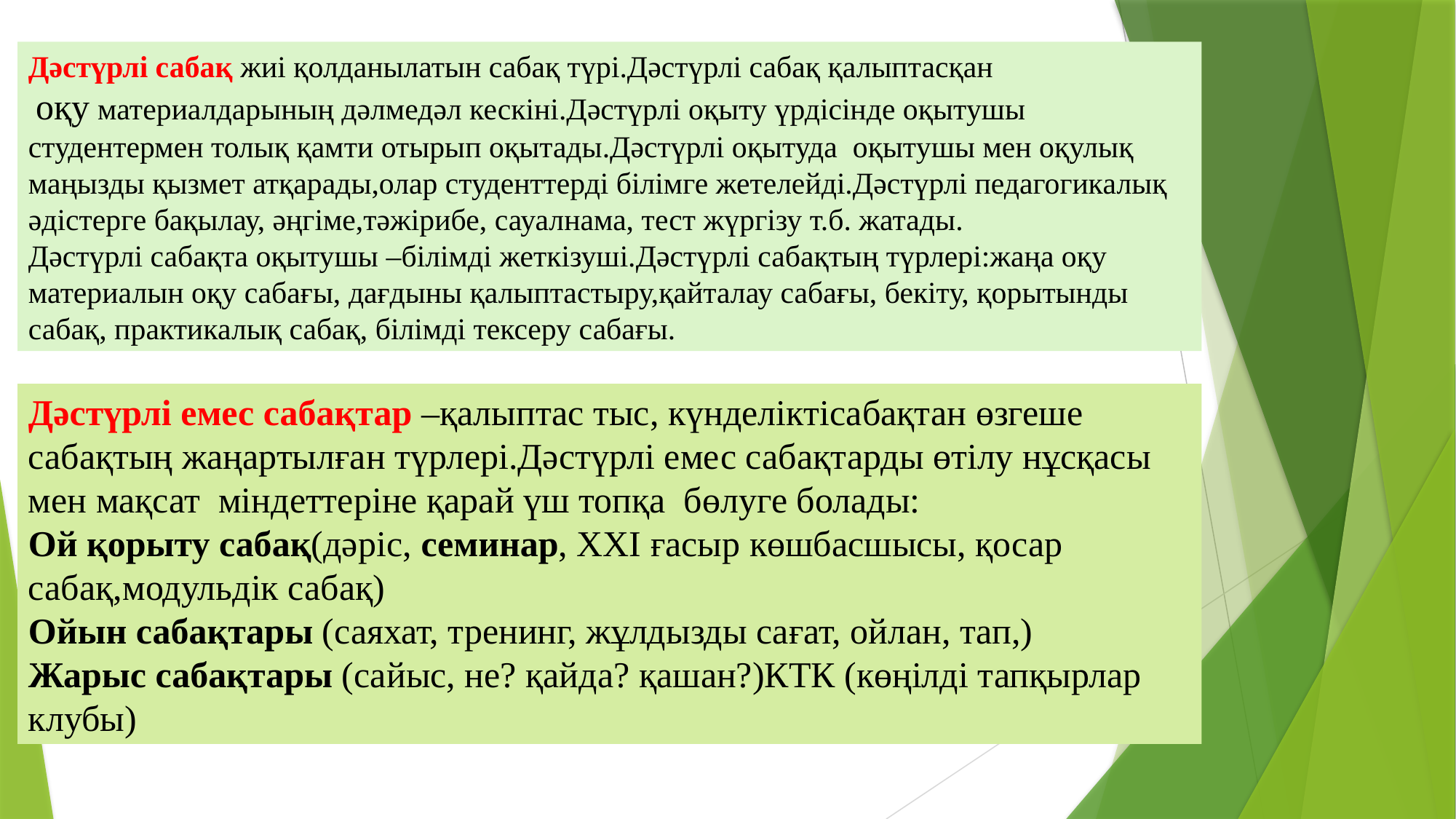

Дәстүрлі сабақ жиі қолданылатын сабақ түрі.Дәстүрлі сабақ қалыптасқан
 оқу материалдарының дәлмедәл кескіні.Дәстүрлі оқыту үрдісінде оқытушы студентермен толық қамти отырып оқытады.Дәстүрлі оқытуда  оқытушы мен оқулық маңызды қызмет атқарады,олар студенттерді білімге жетелейді.Дәстүрлі педагогикалық әдістерге бақылау, әңгіме,тәжірибе, сауалнама, тест жүргізу т.б. жатады.
Дәстүрлі сабақта оқытушы –білімді жеткізуші.Дәстүрлі сабақтың түрлері:жаңа оқу материалын оқу сабағы, дағдыны қалыптастыру,қайталау сабағы, бекіту, қорытынды сабақ, практикалық сабақ, білімді тексеру сабағы.
Дәстүрлі емес сабақтар –қалыптас тыс, күнделіктісабақтан өзгеше сабақтың жаңартылған түрлері.Дәстүрлі емес сабақтарды өтілу нұсқасы мен мақсат  міндеттеріне қарай үш топқа  бөлуге болады:
Ой қорыту сабақ(дәріс, семинар, ХХІ ғасыр көшбасшысы, қосар сабақ,модульдік сабақ)
Ойын сабақтары (саяхат, тренинг, жұлдызды сағат, ойлан, тап,)
Жарыс сабақтары (сайыс, не? қайда? қашан?)КТК (көңілді тапқырлар клубы)